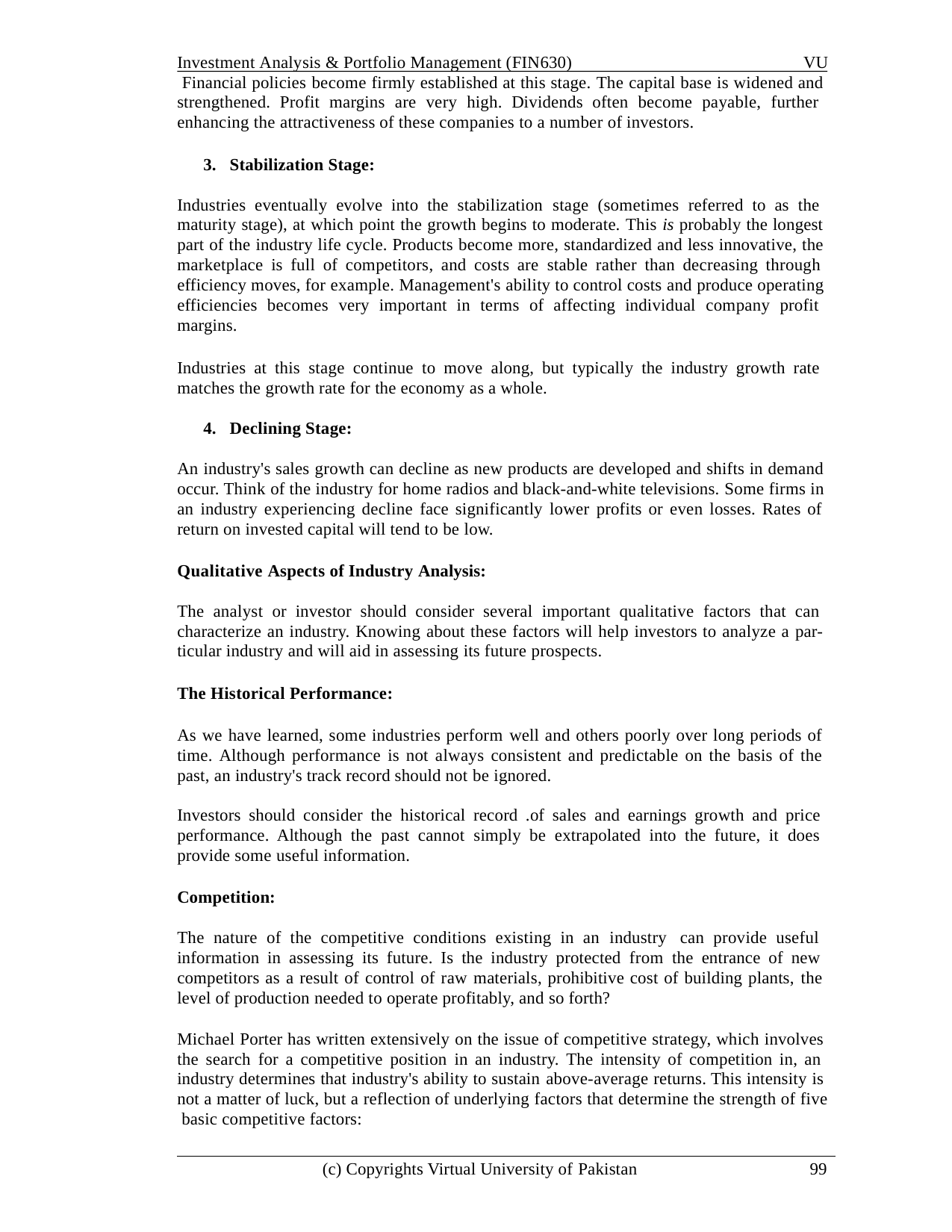

Investment Analysis & Portfolio Management (FIN630)	VU  Financial policies become firmly established at this stage. The capital base is widened and  strengthened. Profit margins are very high. Dividends often become payable, further  enhancing the attractiveness of these companies to a number of investors.

Stabilization Stage:

Industries eventually evolve into the stabilization stage (sometimes referred to as the  maturity stage), at which point the growth begins to moderate. This is probably the longest  part of the industry life cycle. Products become more, standardized and less innovative, the  marketplace is full of competitors, and costs are stable rather than decreasing through  efficiency moves, for example. Management's ability to control costs and produce operating  efficiencies becomes very important in terms of affecting individual company profit  margins.

Industries at this stage continue to move along, but typically the industry growth rate  matches the growth rate for the economy as a whole.

Declining Stage:

An industry's sales growth can decline as new products are developed and shifts in demand  occur. Think of the industry for home radios and black-and-white televisions. Some firms in  an industry experiencing decline face significantly lower profits or even losses. Rates of  return on invested capital will tend to be low.

Qualitative Aspects of Industry Analysis:

The analyst or investor should consider several important qualitative factors that can  characterize an industry. Knowing about these factors will help investors to analyze a par-  ticular industry and will aid in assessing its future prospects.

The Historical Performance:

As we have learned, some industries perform well and others poorly over long periods of  time. Although performance is not always consistent and predictable on the basis of the  past, an industry's track record should not be ignored.

Investors should consider the historical record .of sales and earnings growth and price  performance. Although the past cannot simply be extrapolated into the future, it does  provide some useful information.

Competition:

The nature of the competitive conditions existing in an industry can provide useful  information in assessing its future. Is the industry protected from the entrance of new  competitors as a result of control of raw materials, prohibitive cost of building plants, the  level of production needed to operate profitably, and so forth?

Michael Porter has written extensively on the issue of competitive strategy, which involves  the search for a competitive position in an industry. The intensity of competition in, an  industry determines that industry's ability to sustain above-average returns. This intensity is  not a matter of luck, but a reflection of underlying factors that determine the strength of five  basic competitive factors:

(c) Copyrights Virtual University of Pakistan
99